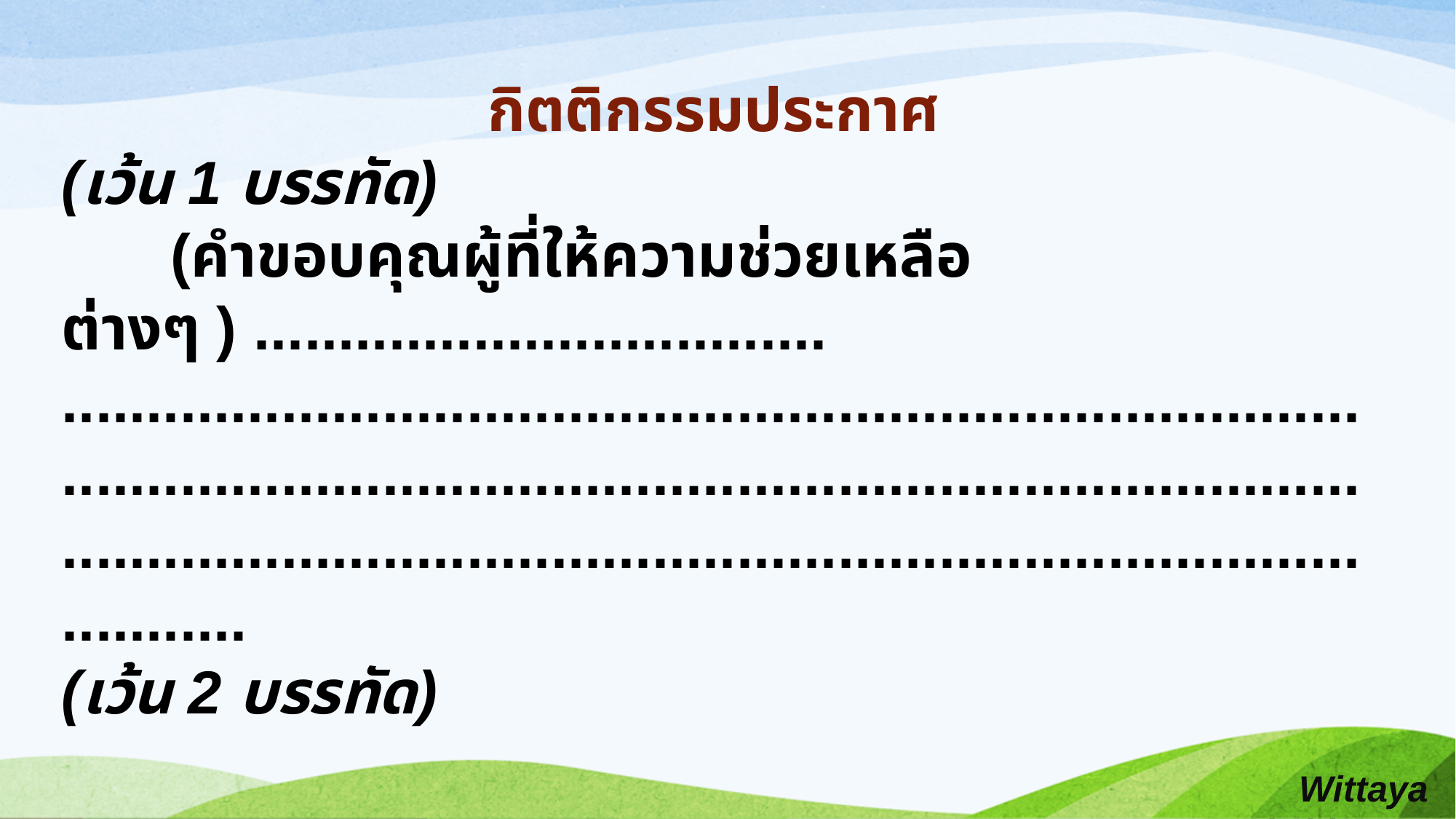

กิตติกรรมประกาศ
(เว้น 1 บรรทัด)
	(คำขอบคุณผู้ที่ให้ความช่วยเหลือต่างๆ ) ..................................
..................................................................................................................................................................................................................................................
(เว้น 2 บรรทัด)

							ชื่อ ................................................
								(ไม่ใส่คำนำหน้าชื่อ)
Wittaya Jaiwithee ...